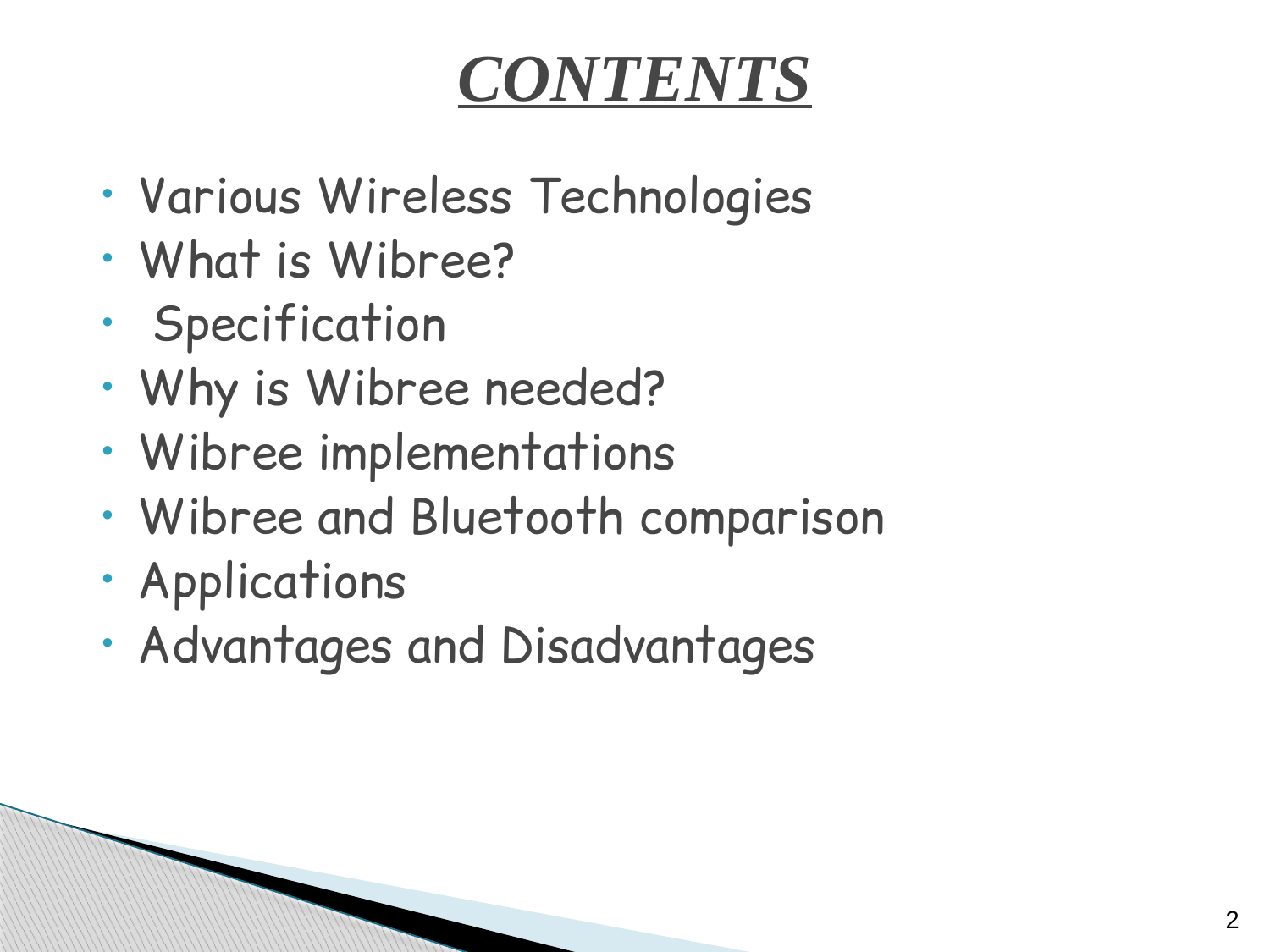

# CONTENTS
Various Wireless Technologies
What is Wibree?
 Specification
Why is Wibree needed?
Wibree implementations
Wibree and Bluetooth comparison
Applications
Advantages and Disadvantages
2